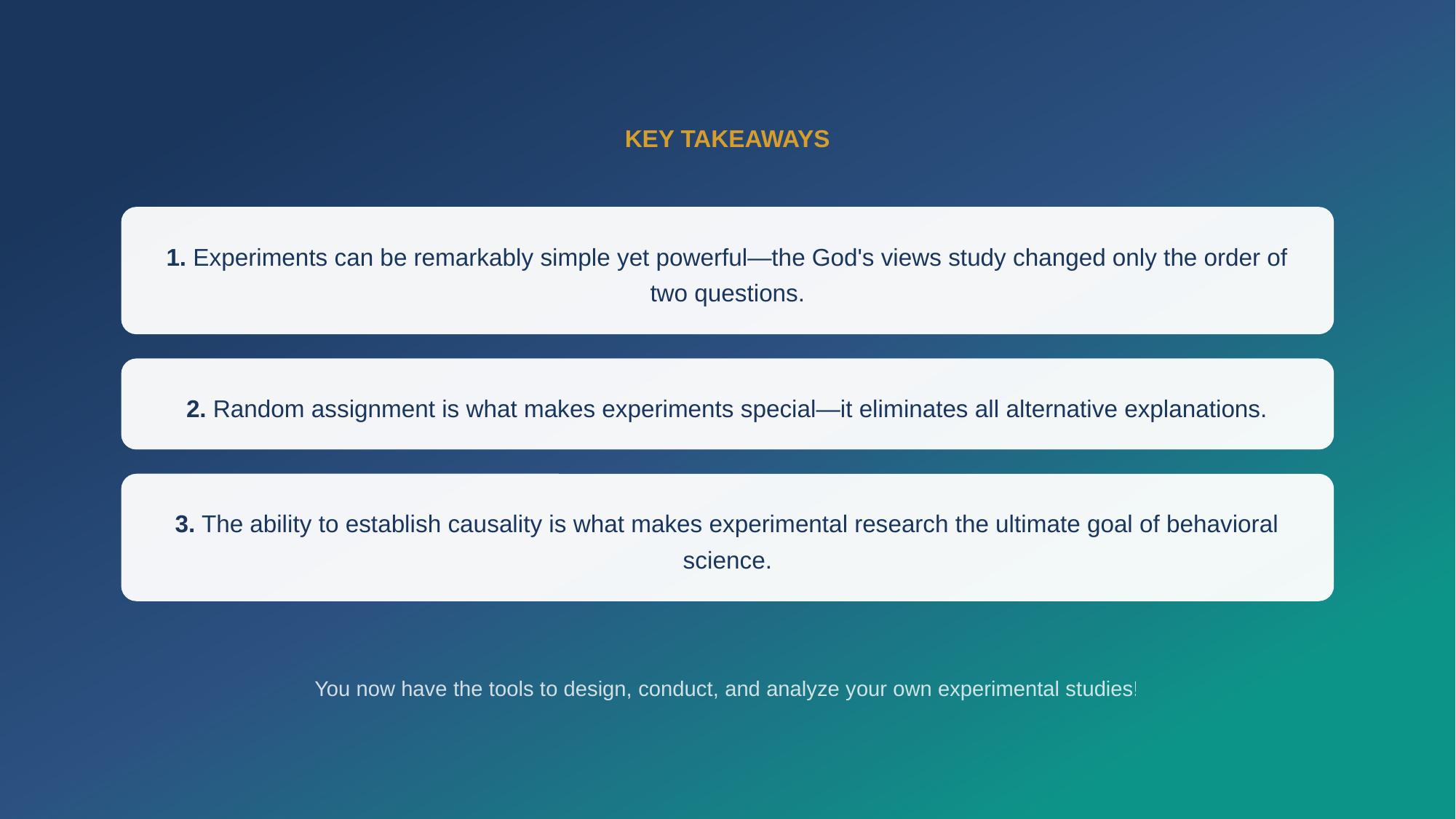

KEY TAKEAWAYS

1. Experiments can be remarkably simple yet powerful—the God's views study changed only the order of two questions.

2. Random assignment is what makes experiments special—it eliminates all alternative explanations.

3. The ability to establish causality is what makes experimental research the ultimate goal of behavioral science.
You now have the tools to design, conduct, and analyze your own experimental studies!